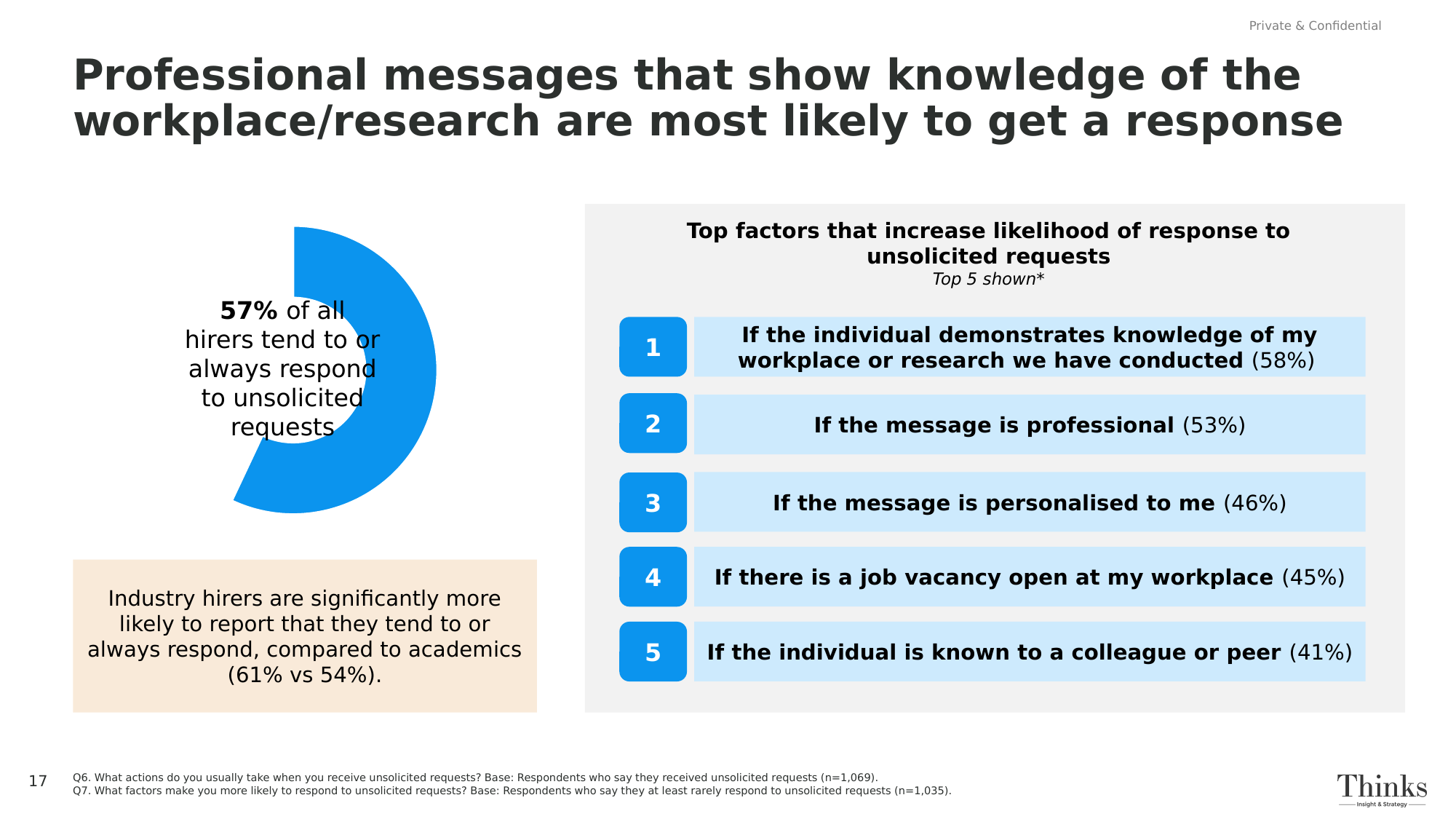

Private & Confidential
Professional messages that show knowledge of the workplace/research are most likely to get a response

### Chart

| Category | Sales |
|---|---|
|  | 0.57 |
| 2nd Qtr | 0.43 |
Top factors that increase likelihood of response to unsolicited requests
Top 5 shown*
57% of all hirers tend to or always respond to unsolicited requests
1
If the individual demonstrates knowledge of my workplace or research we have conducted (58%)
2
If the message is professional (53%)
If the message is personalised to me (46%)
3
4
If there is a job vacancy open at my workplace (45%)
Industry hirers are significantly more likely to report that they tend to or always respond, compared to academics (61% vs 54%).
5
If the individual is known to a colleague or peer (41%)

17
Q6. What actions do you usually take when you receive unsolicited requests? Base: Respondents who say they received unsolicited requests (n=1,069).
Q7. What factors make you more likely to respond to unsolicited requests? Base: Respondents who say they at least rarely respond to unsolicited requests (n=1,035).